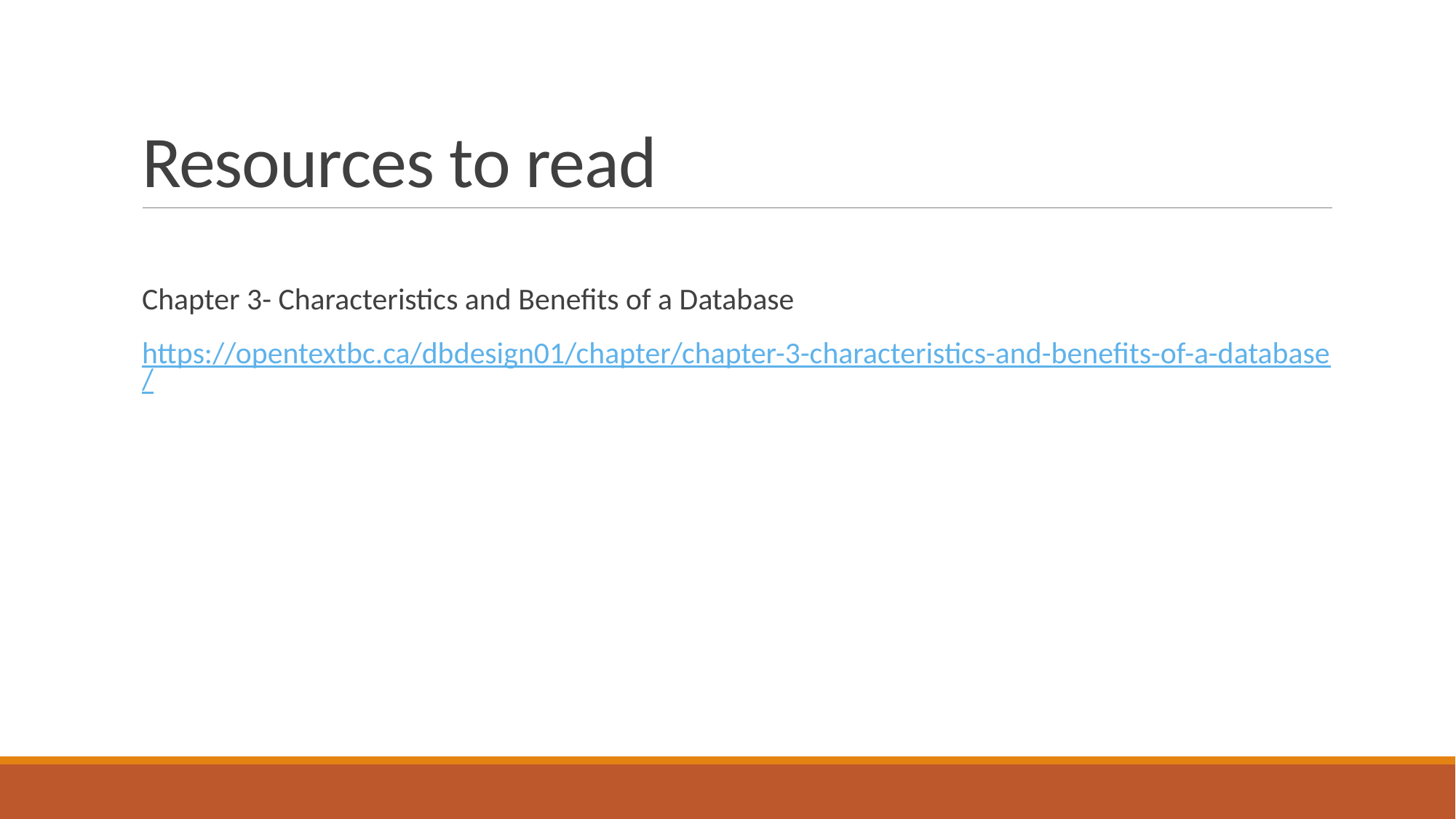

# Resources to read

Chapter 3- Characteristics and Benefits of a Database
https://opentextbc.ca/dbdesign01/chapter/chapter-3-characteristics-and-benefits-of-a-database/